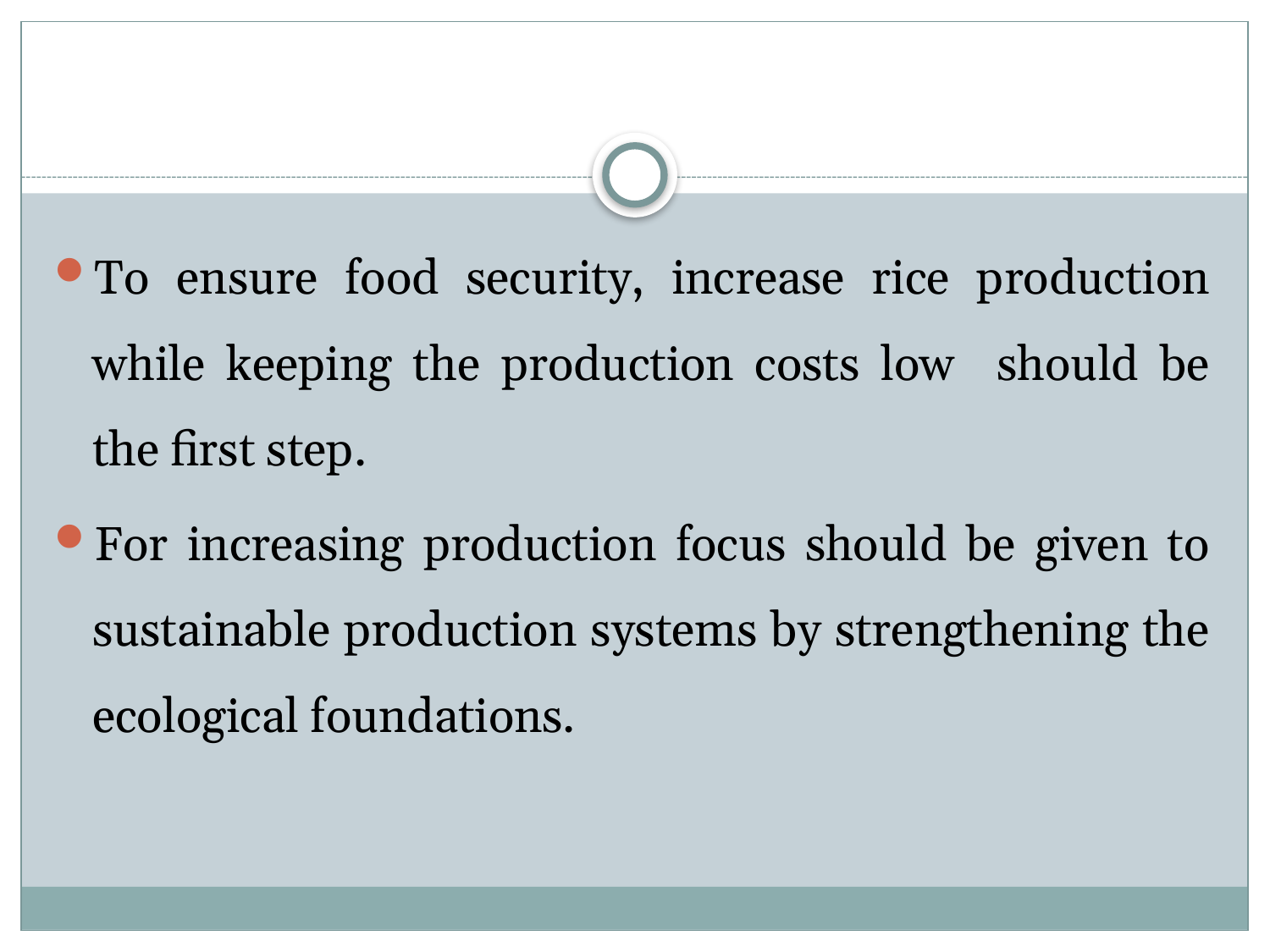

#
To ensure food security, increase rice production while keeping the production costs low  should be the first step.
For increasing production focus should be given to sustainable production systems by strengthening the ecological foundations.